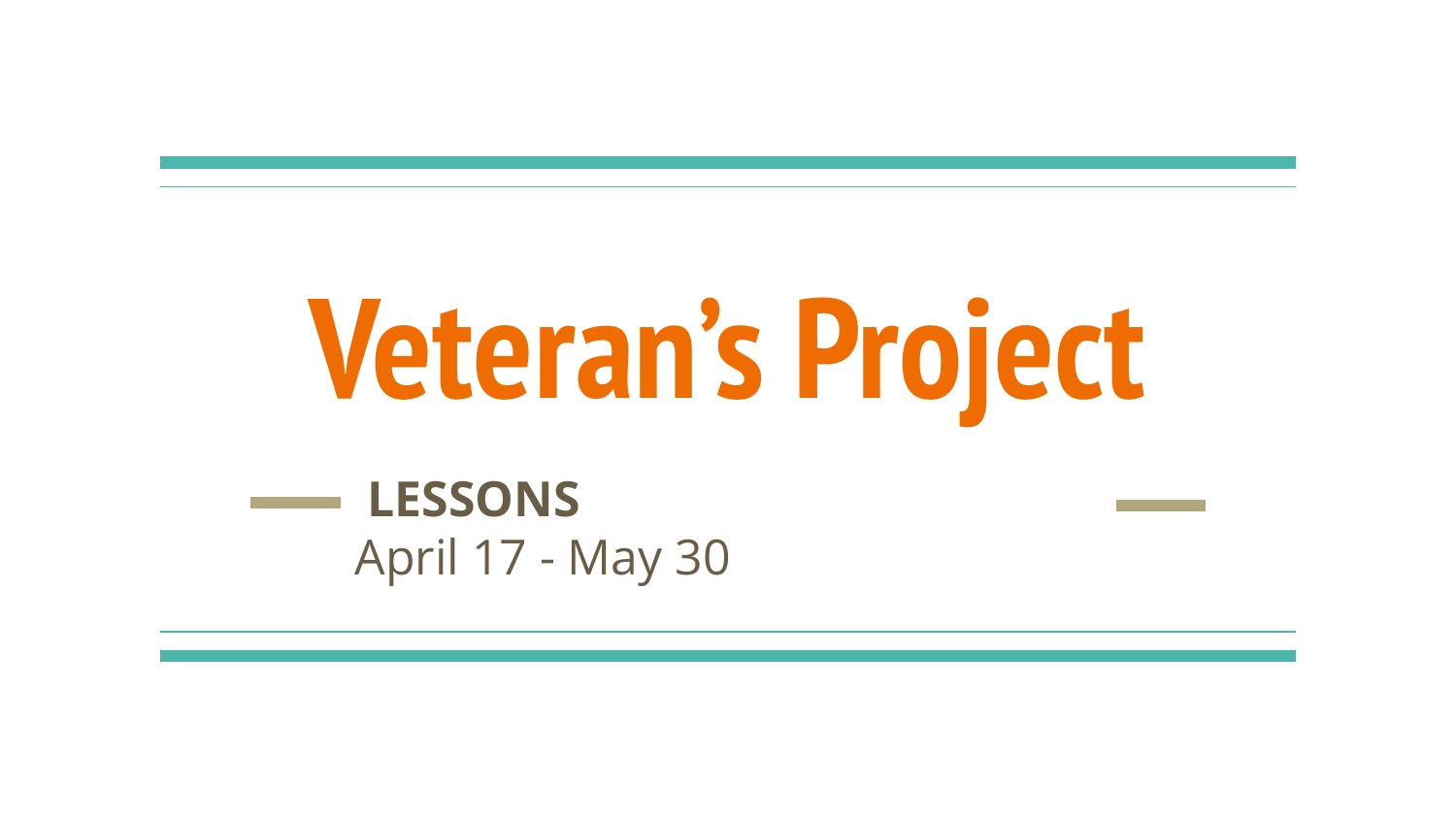

# Veteran’s Project
 LESSONS
April 17 - May 30